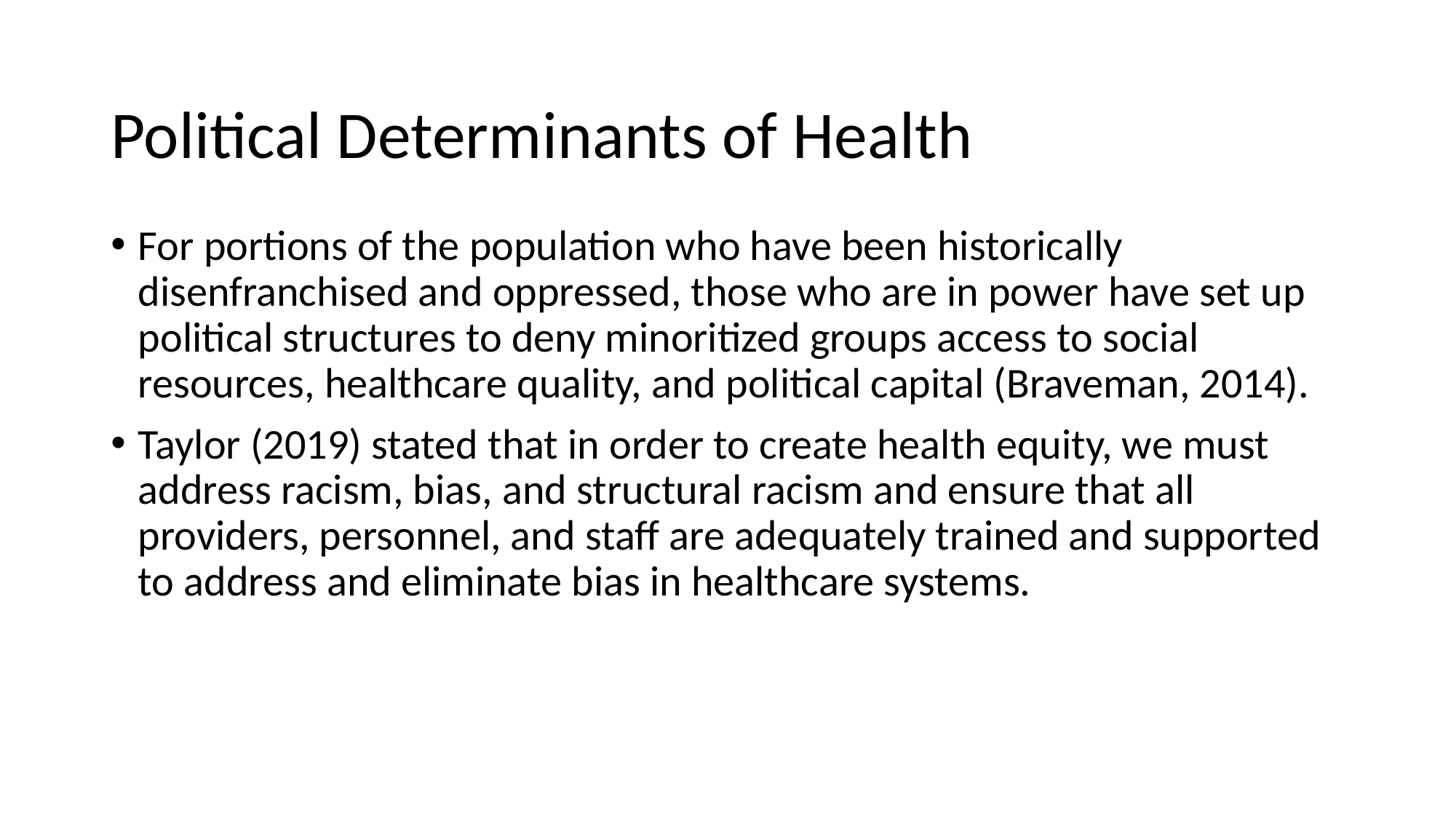

# Political Determinants of Health
For portions of the population who have been historically disenfranchised and oppressed, those who are in power have set up political structures to deny minoritized groups access to social resources, healthcare quality, and political capital (Braveman, 2014).
Taylor (2019) stated that in order to create health equity, we must address racism, bias, and structural racism and ensure that all providers, personnel, and staff are adequately trained and supported to address and eliminate bias in healthcare systems.